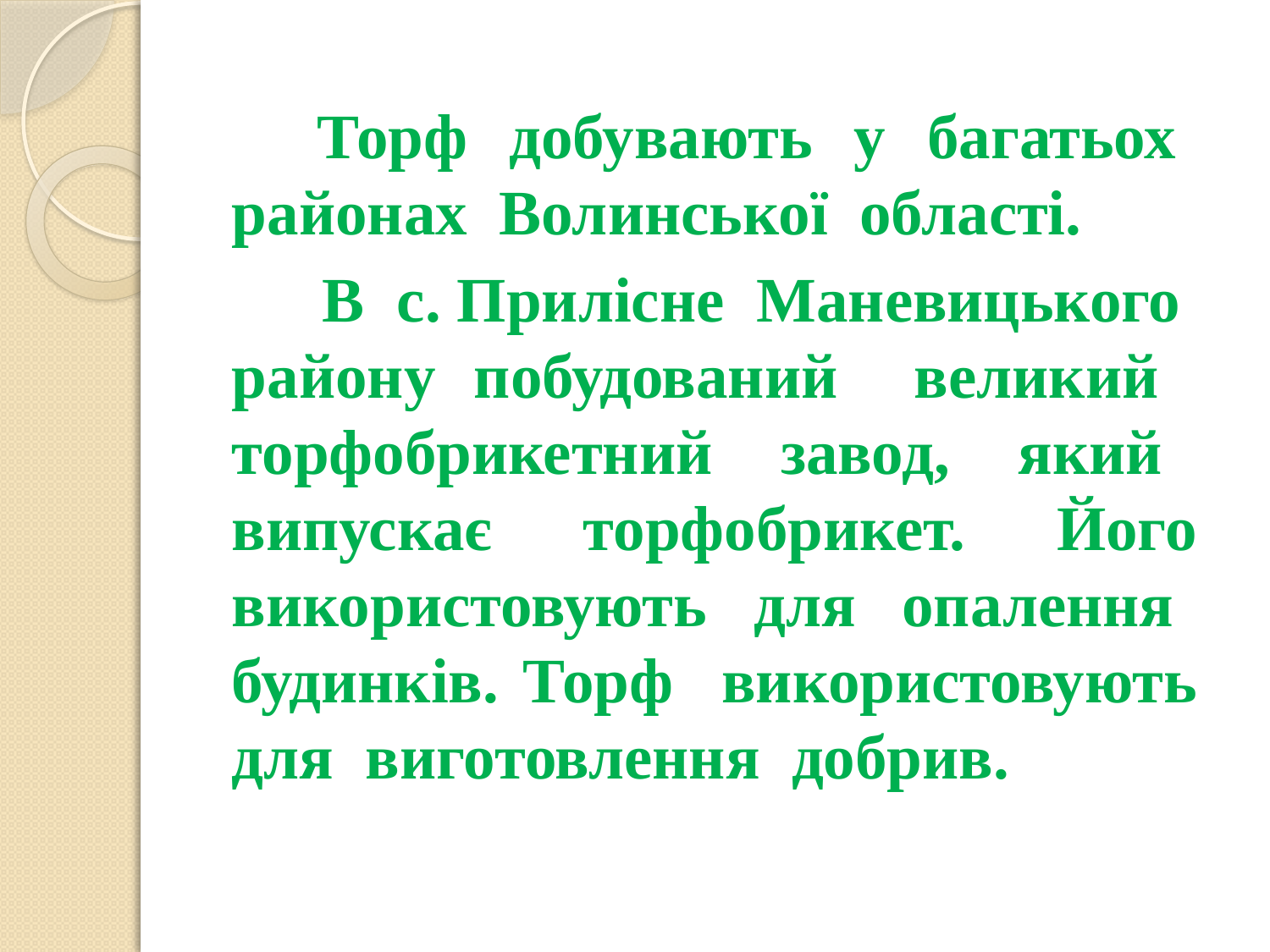

Торф  добувають  у  багатьох  районах  Волинської  області.
        В  с. Прилісне  Маневицького  району побудований  великий  торфобрикетний  завод,  який  випускає  торфобрикет.  Його використовують  для  опалення  будинків. Торф  використовують для  виготовлення  добрив.